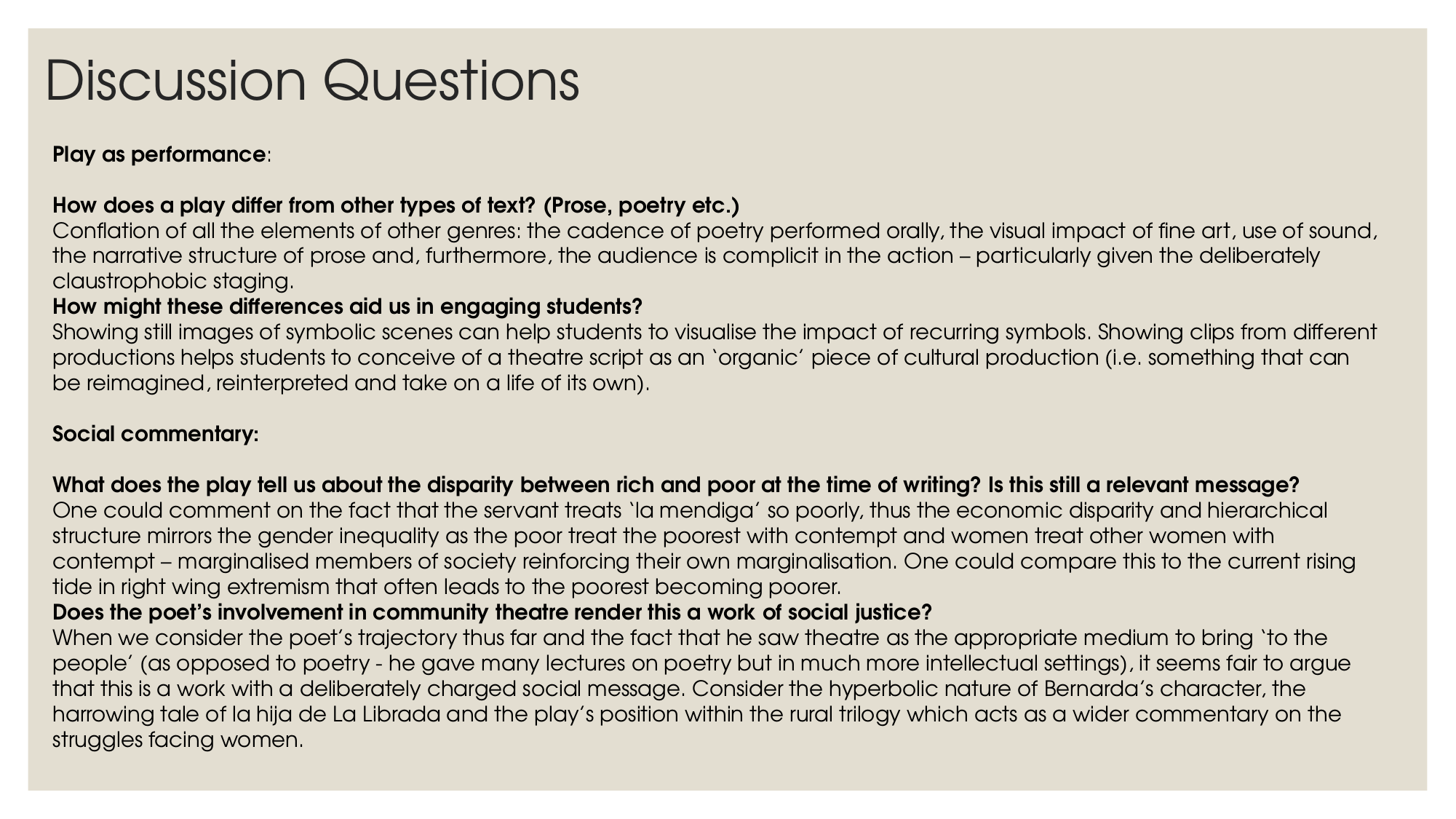

# Discussion Questions
Play as performance:

How does a play differ from other types of text? (Prose, poetry etc.)
Conflation of all the elements of other genres: the cadence of poetry performed orally, the visual impact of fine art, use of sound, the narrative structure of prose and, furthermore, the audience is complicit in the action – particularly given the deliberately claustrophobic staging.
How might these differences aid us in engaging students?
Showing still images of symbolic scenes can help students to visualise the impact of recurring symbols. Showing clips from different productions helps students to conceive of a theatre script as an ‘organic’ piece of cultural production (i.e. something that can be reimagined, reinterpreted and take on a life of its own).

Social commentary:

What does the play tell us about the disparity between rich and poor at the time of writing? Is this still a relevant message?
One could comment on the fact that the servant treats ‘la mendiga’ so poorly, thus the economic disparity and hierarchical structure mirrors the gender inequality as the poor treat the poorest with contempt and women treat other women with contempt – marginalised members of society reinforcing their own marginalisation. One could compare this to the current rising tide in right wing extremism that often leads to the poorest becoming poorer.
Does the poet’s involvement in community theatre render this a work of social justice?
When we consider the poet’s trajectory thus far and the fact that he saw theatre as the appropriate medium to bring ‘to the people’ (as opposed to poetry - he gave many lectures on poetry but in much more intellectual settings), it seems fair to argue that this is a work with a deliberately charged social message. Consider the hyperbolic nature of Bernarda’s character, the harrowing tale of la hija de La Librada and the play’s position within the rural trilogy which acts as a wider commentary on the struggles facing women.